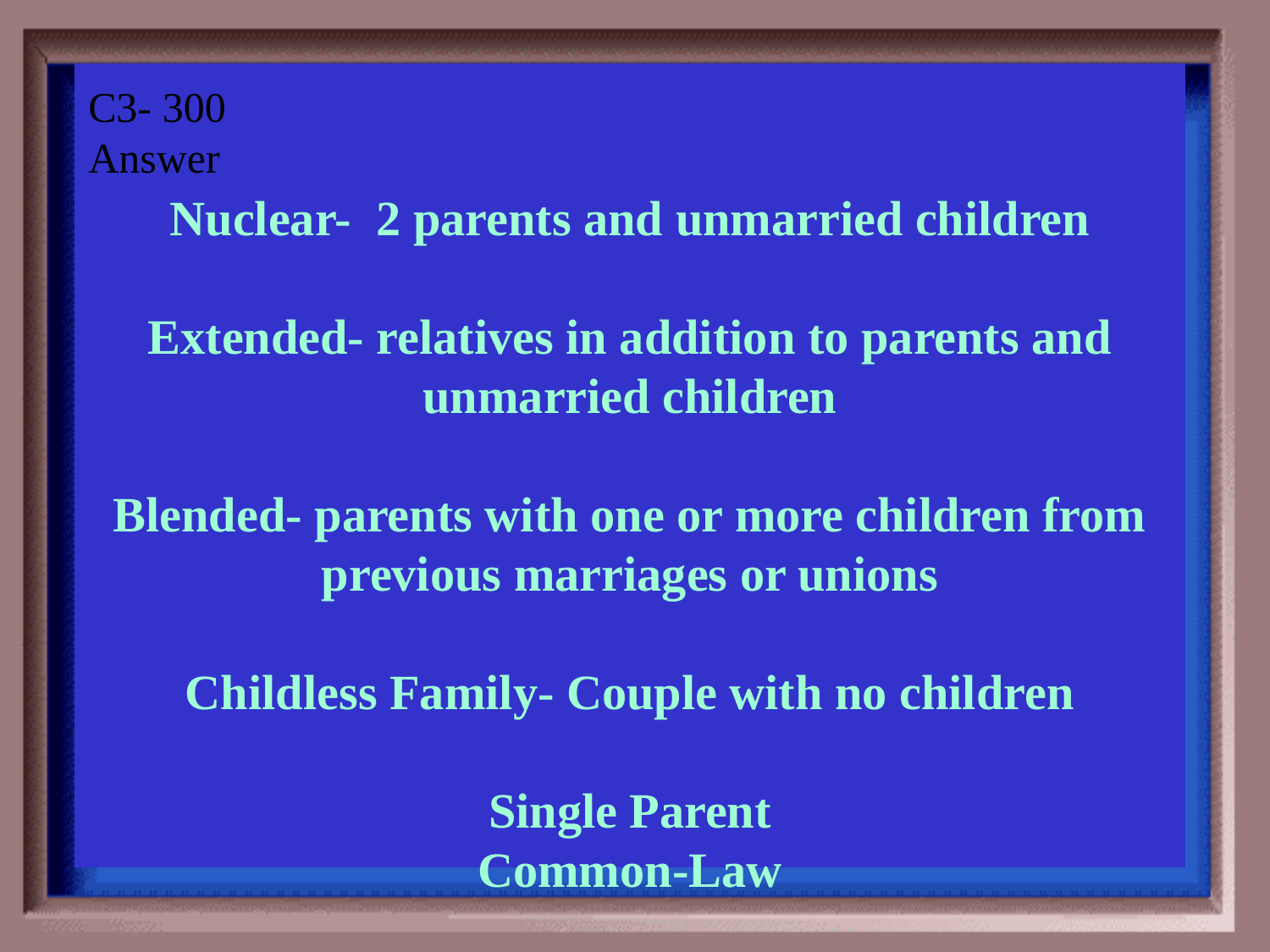

Category #3 $400 Question

C3- 300
Answer

Nuclear-  2 parents and unmarried children

Extended- relatives in addition to parents and
unmarried children

Blended- parents with one or more children from
previous marriages or unions

Childless Family- Couple with no children

Single Parent
Common-Law